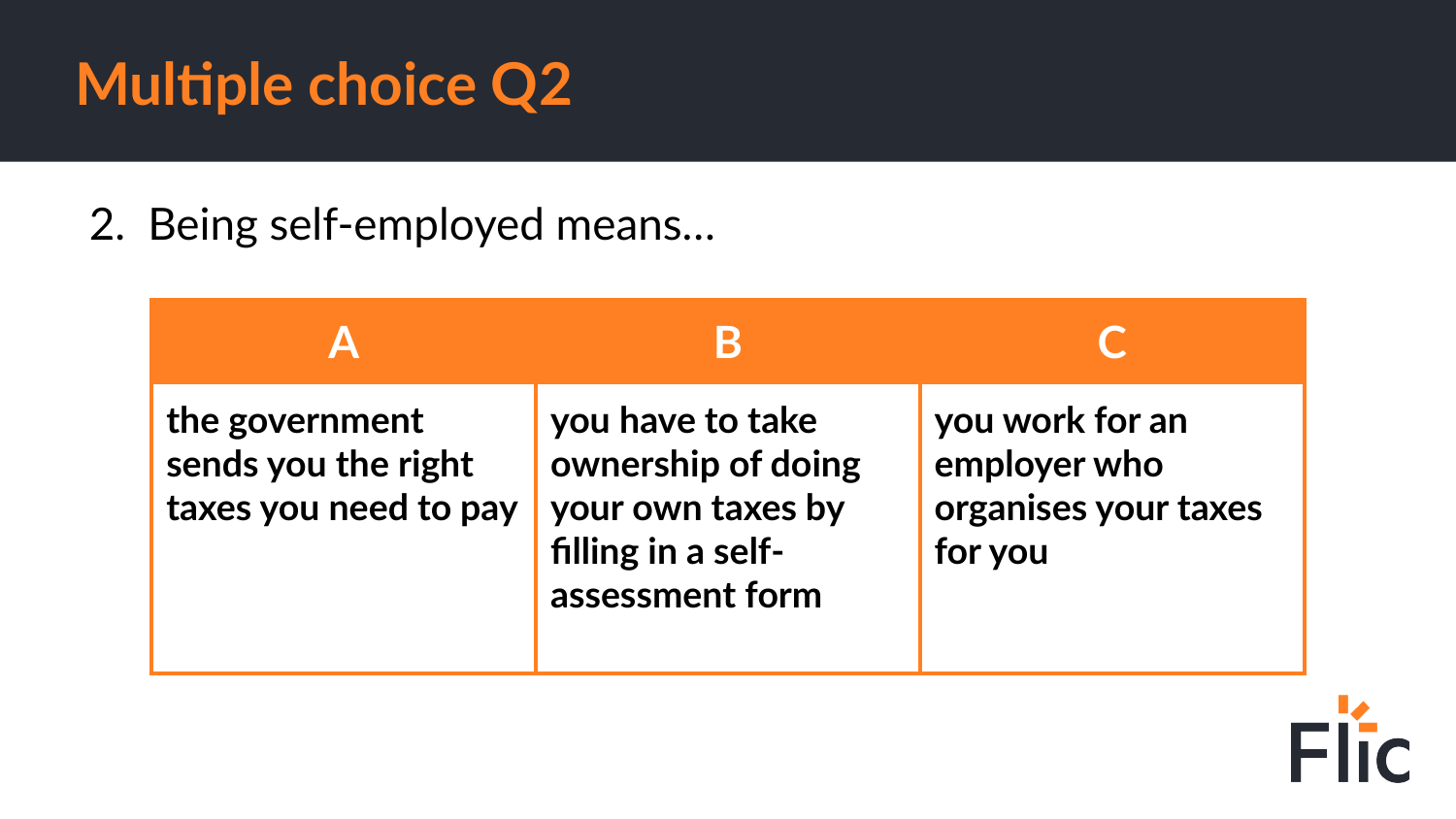

Multiple choice Q2
Being self-employed means…
| A | B | C |
| --- | --- | --- |
| the government sends you the right taxes you need to pay | you have to take ownership of doing your own taxes by filling in a self-assessment form | you work for an employer who organises your taxes for you |